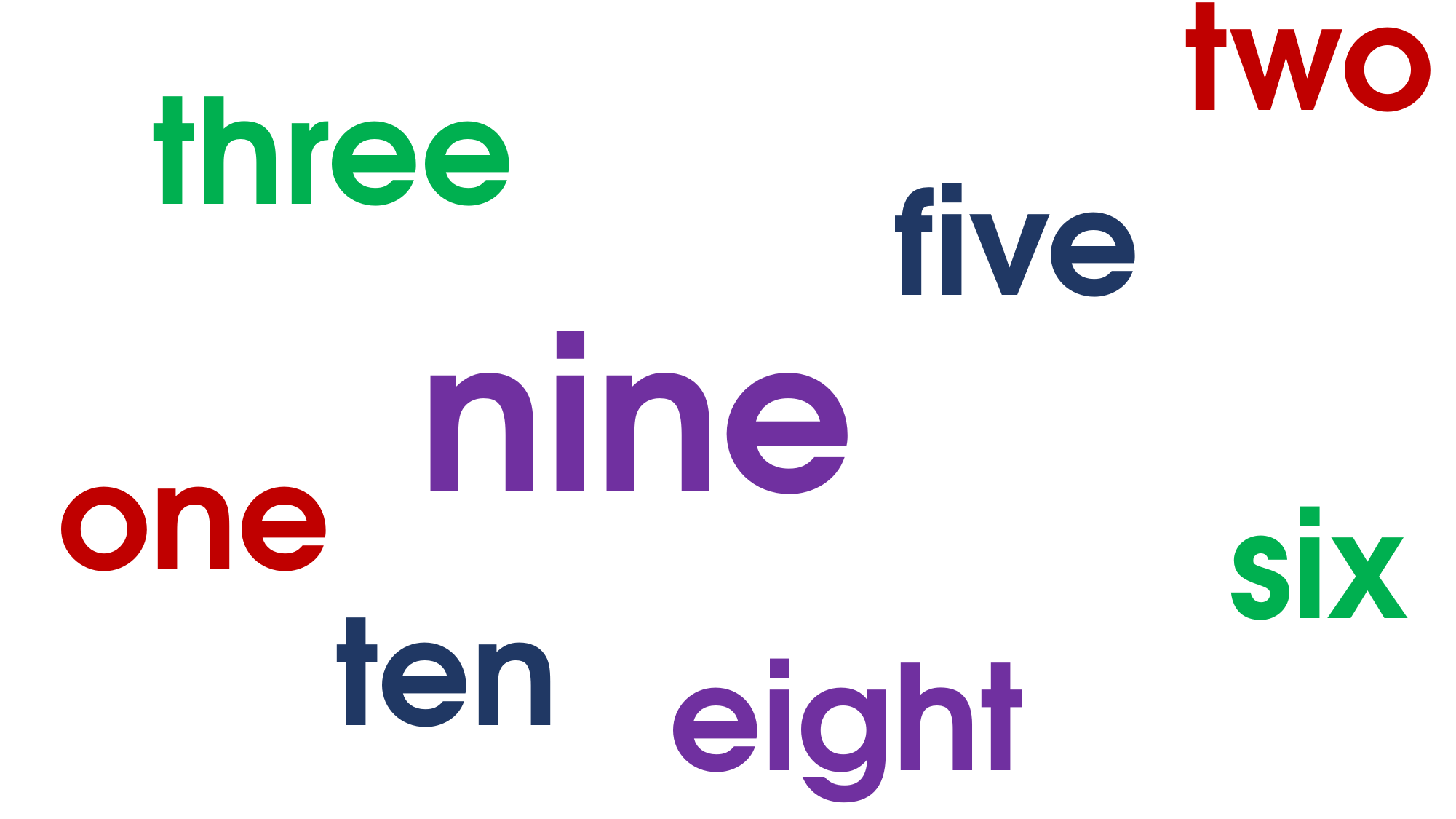

two
three
five
nine
one
six
ten
eight